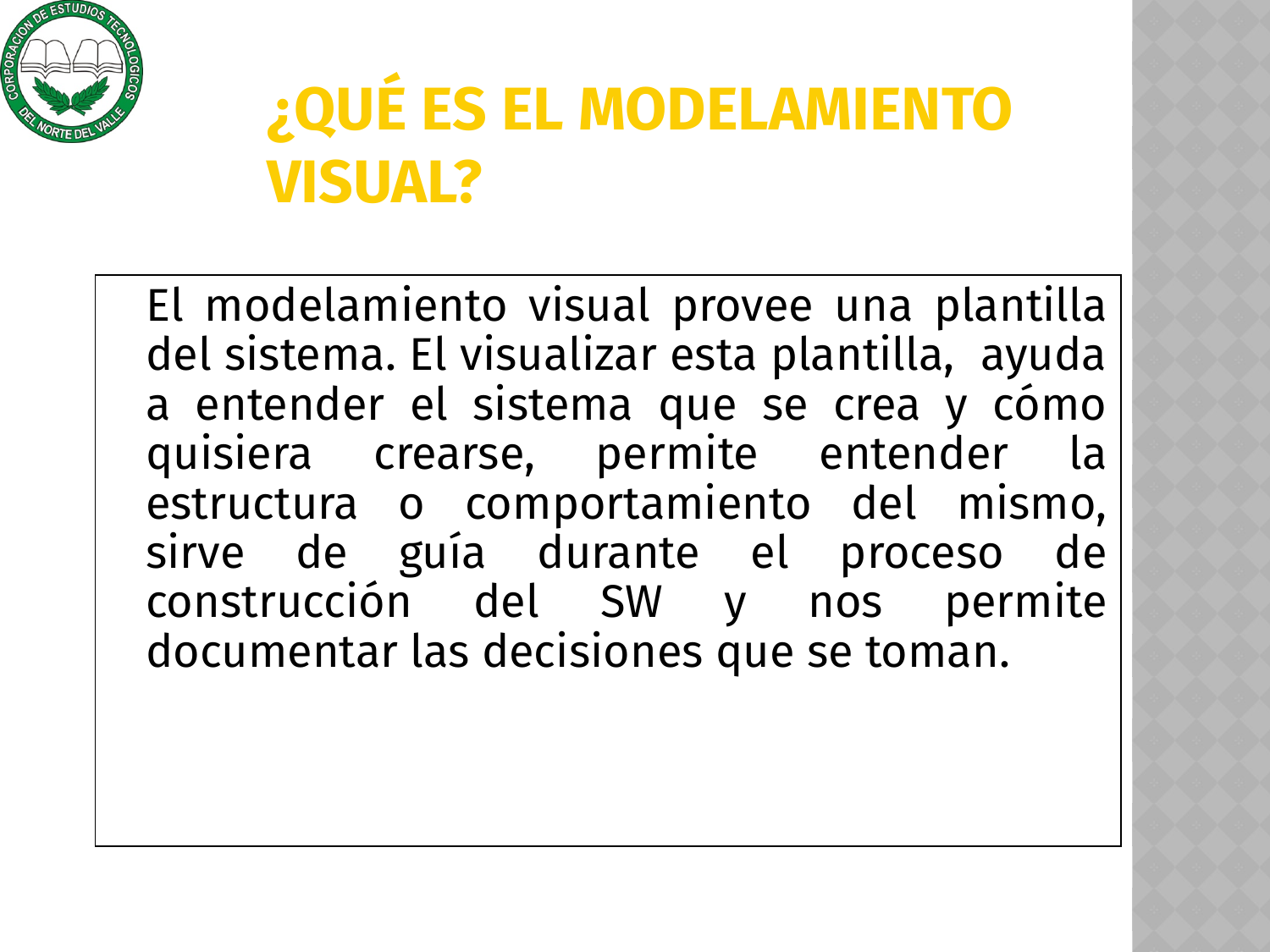

# ¿Qué es el Modelamiento Visual?
	El modelamiento visual provee una plantilla del sistema. El visualizar esta plantilla,  ayuda a entender el sistema que se crea y cómo quisiera crearse, permite entender la estructura o comportamiento del mismo, sirve de guía durante el proceso de construcción del SW y nos permite documentar las decisiones que se toman.